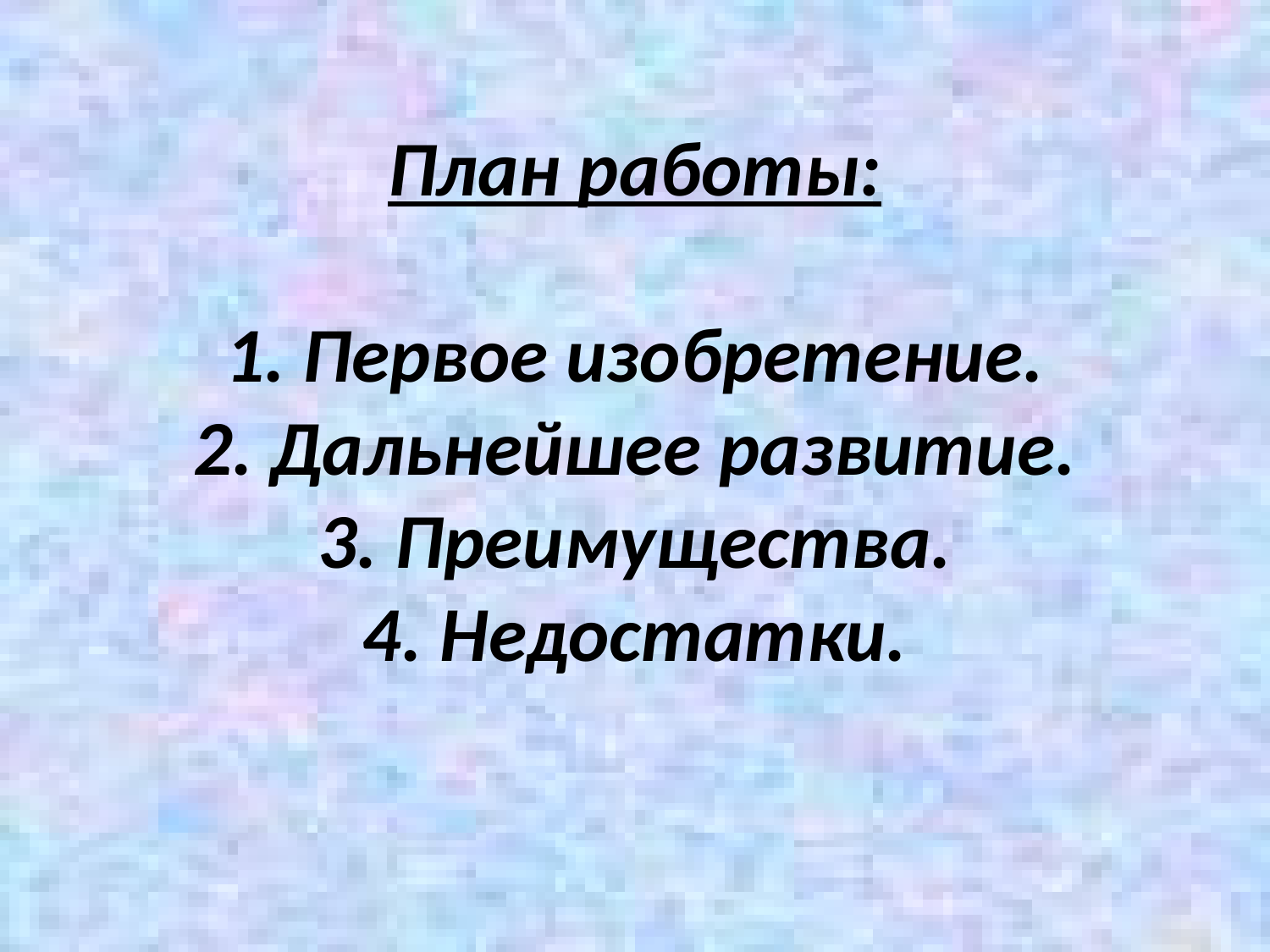

# План работы: 1. Первое изобретение. 2. Дальнейшее развитие. 3. Преимущества. 4. Недостатки.